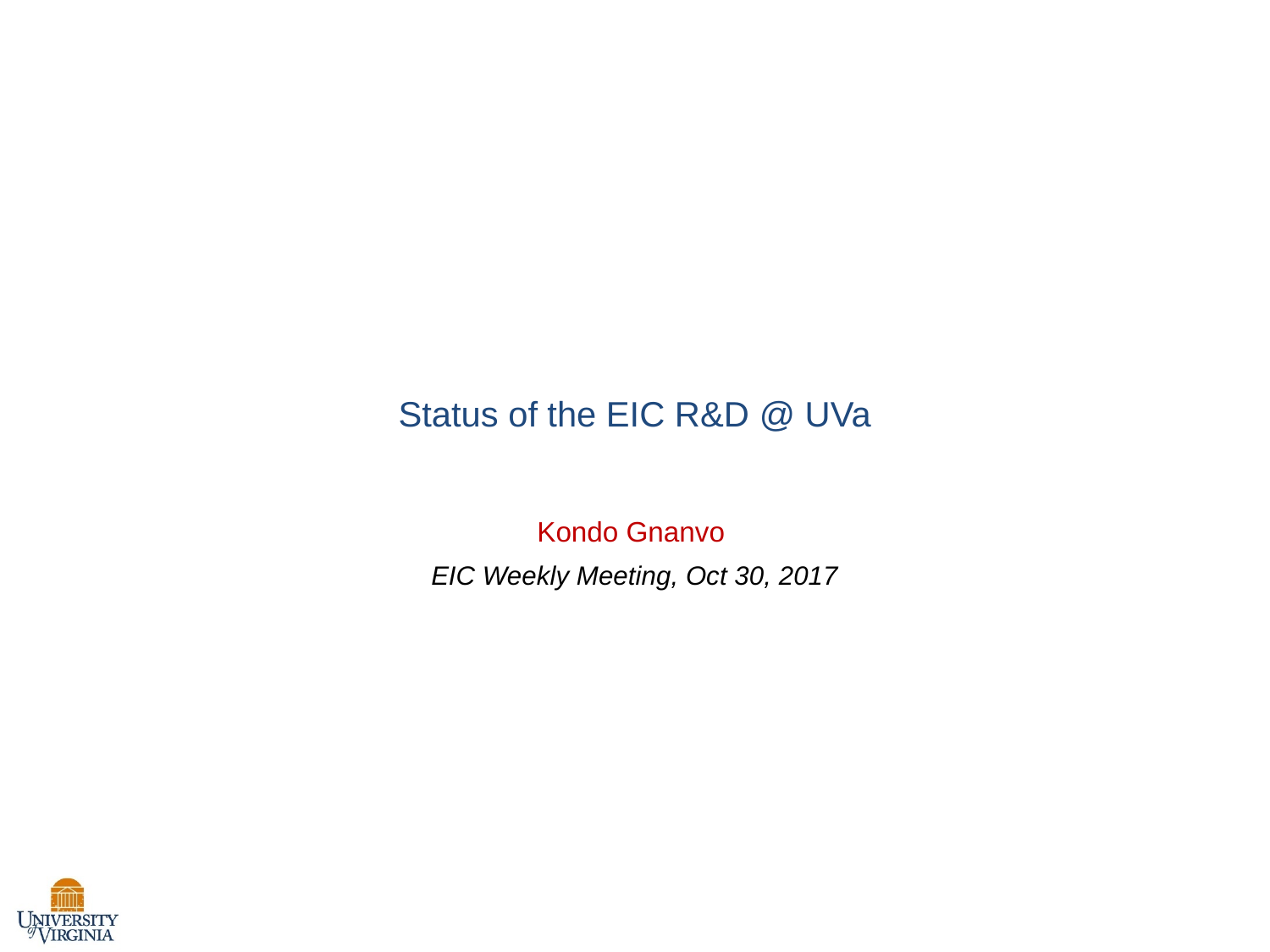

# Status of the EIC R&D @ UVa
Kondo Gnanvo
EIC Weekly Meeting, Oct 30, 2017